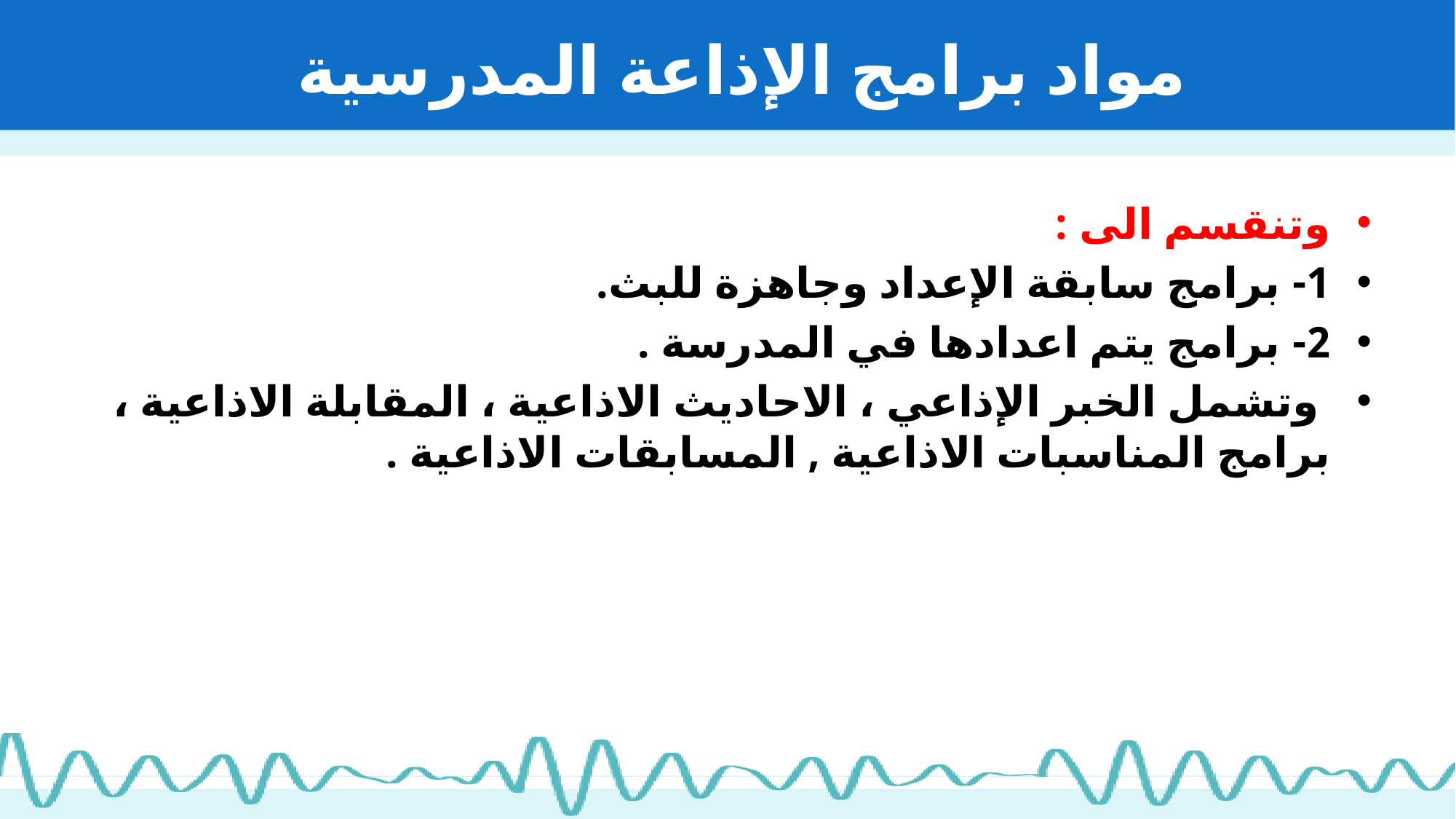

# مواد برامج الإذاعة المدرسية
وتنقسم الى :
1- برامج سابقة الإعداد وجاهزة للبث.
2- برامج يتم اعدادها في المدرسة .
 وتشمل الخبر الإذاعي ، الاحاديث الاذاعية ، المقابلة الاذاعية ، برامج المناسبات الاذاعية , المسابقات الاذاعية .